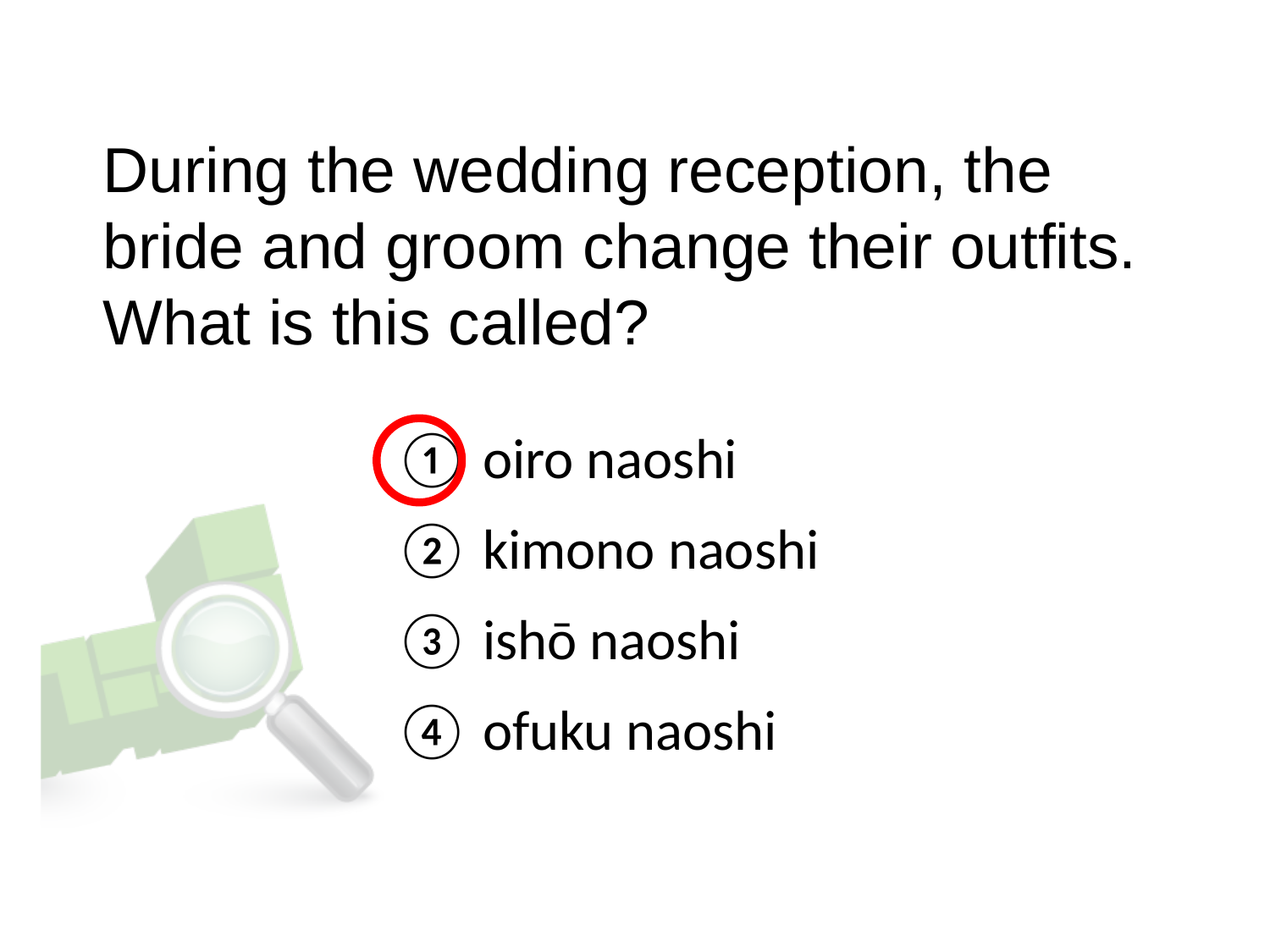

# During the wedding reception, the bride and groom change their outfits. What is this called?
① oiro naoshi
② kimono naoshi
③ ishō naoshi
④ ofuku naoshi